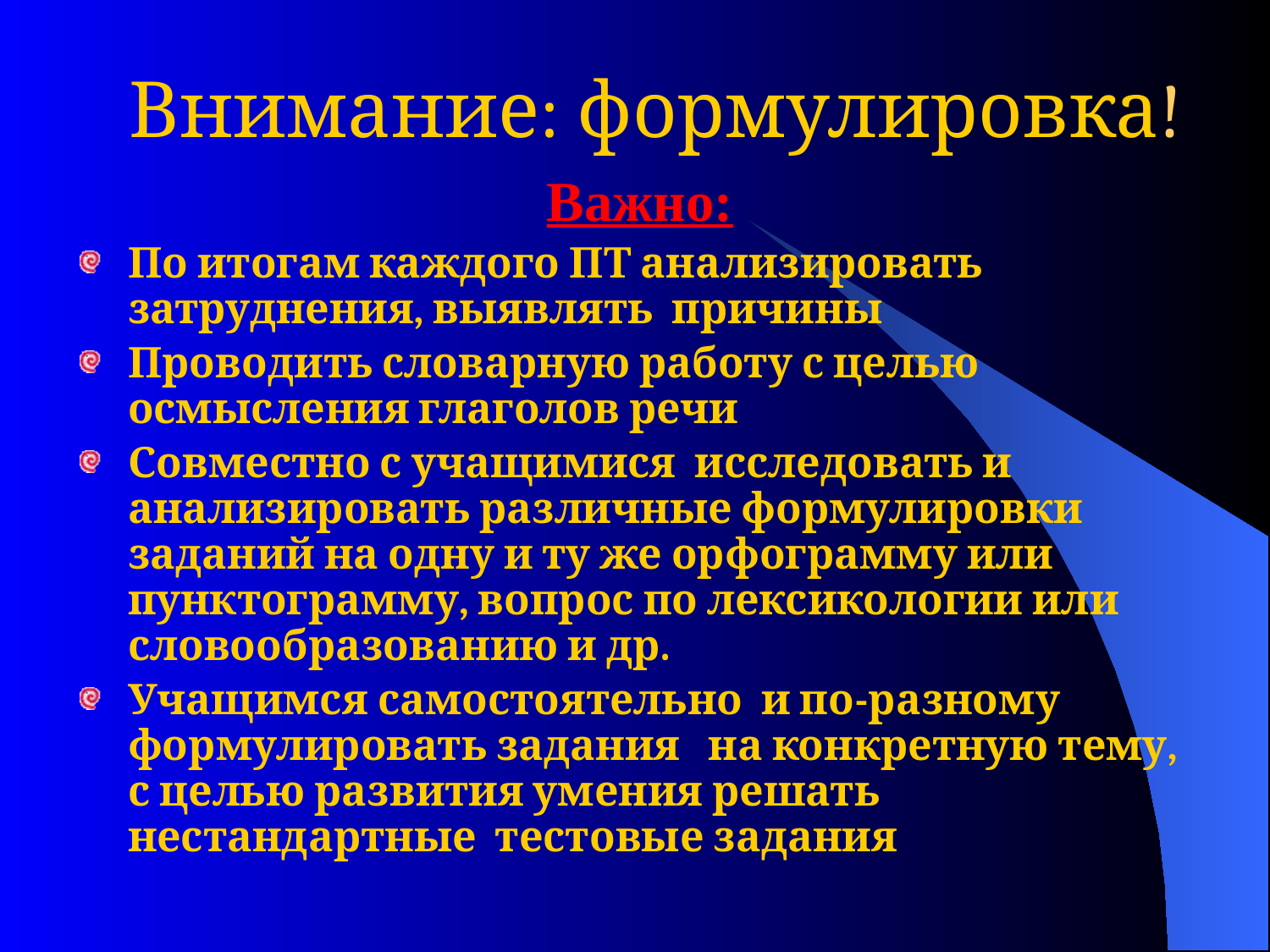

# Внимание: формулировка!
Важно:
По итогам каждого ПТ анализировать затруднения, выявлять  причины
Проводить словарную работу с целью осмысления глаголов речи
Совместно с учащимися  исследовать и анализировать различные формулировки заданий на одну и ту же орфограмму или пунктограмму, вопрос по лексикологии или словообразованию и др.
Учащимся самостоятельно  и по-разному формулировать задания   на конкретную тему, с целью развития умения решать нестандартные  тестовые задания